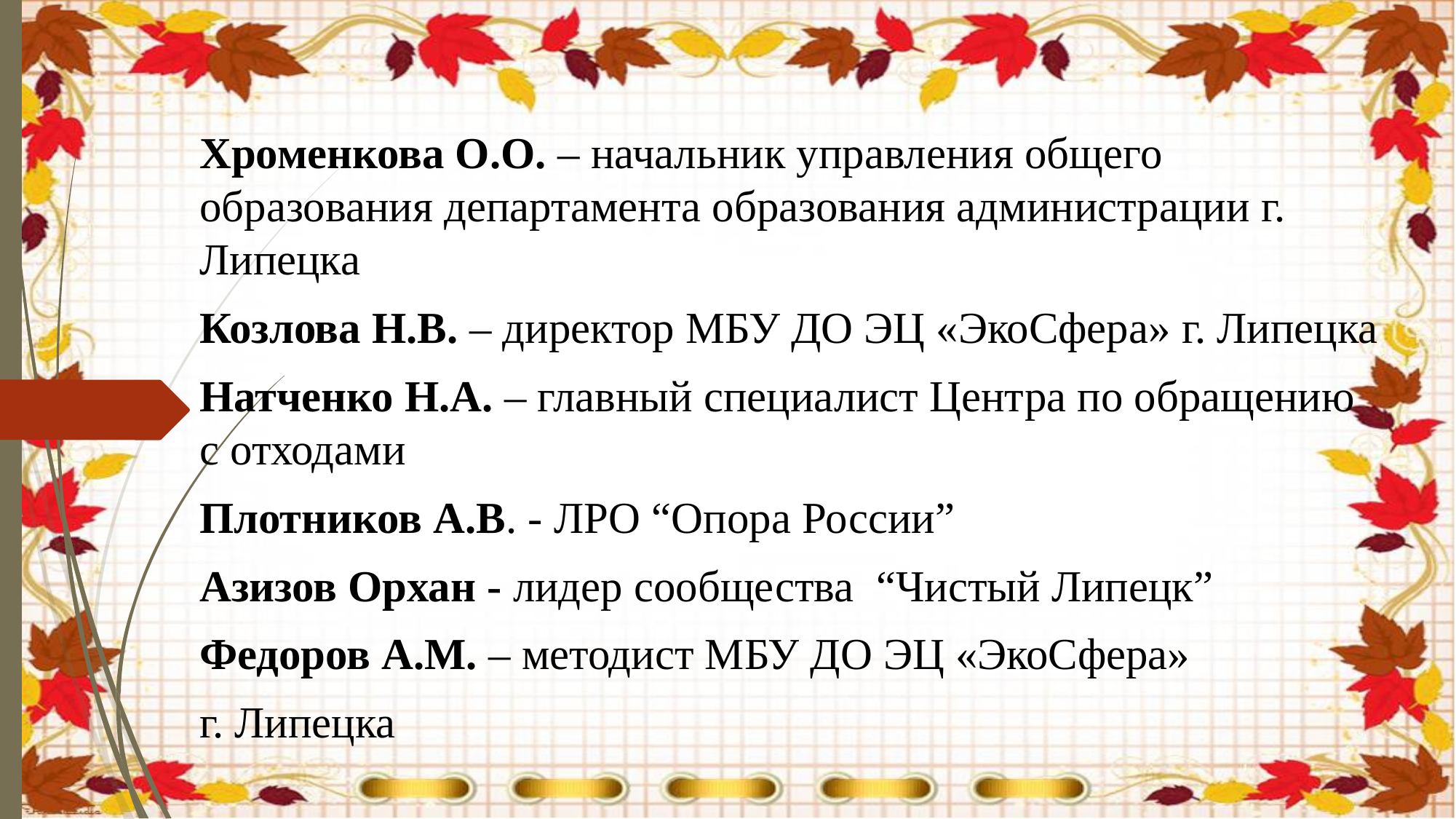

# Хроменкова О.О. – начальник управления общего образования департамента образования администрации г. Липецка
Козлова Н.В. – директор МБУ ДО ЭЦ «ЭкоСфера» г. Липецка
Натченко Н.А. – главный специалист Центра по обращению с отходами
Плотников А.В. - ЛРО “Опора России”
Азизов Орхан - лидер сообщества  “Чистый Липецк”
Федоров А.М. – методист МБУ ДО ЭЦ «ЭкоСфера»
г. Липецка